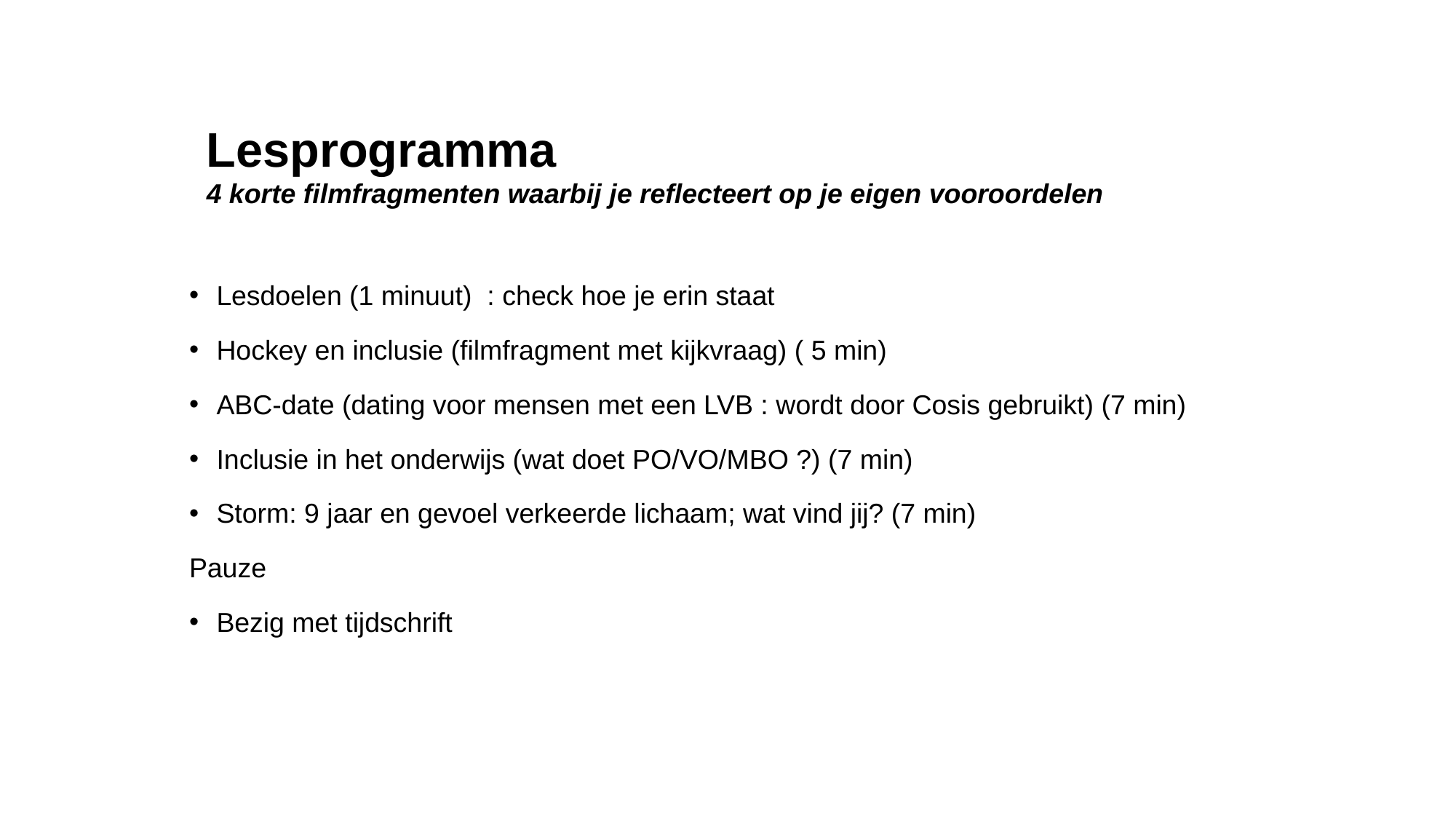

# Lesprogramma 4 korte filmfragmenten waarbij je reflecteert op je eigen vooroordelen
Lesdoelen (1 minuut)  : check hoe je erin staat
Hockey en inclusie (filmfragment met kijkvraag) ( 5 min)
ABC-date (dating voor mensen met een LVB : wordt door Cosis gebruikt) (7 min)
Inclusie in het onderwijs (wat doet PO/VO/MBO ?) (7 min)
Storm: 9 jaar en gevoel verkeerde lichaam; wat vind jij? (7 min)
Pauze
Bezig met tijdschrift